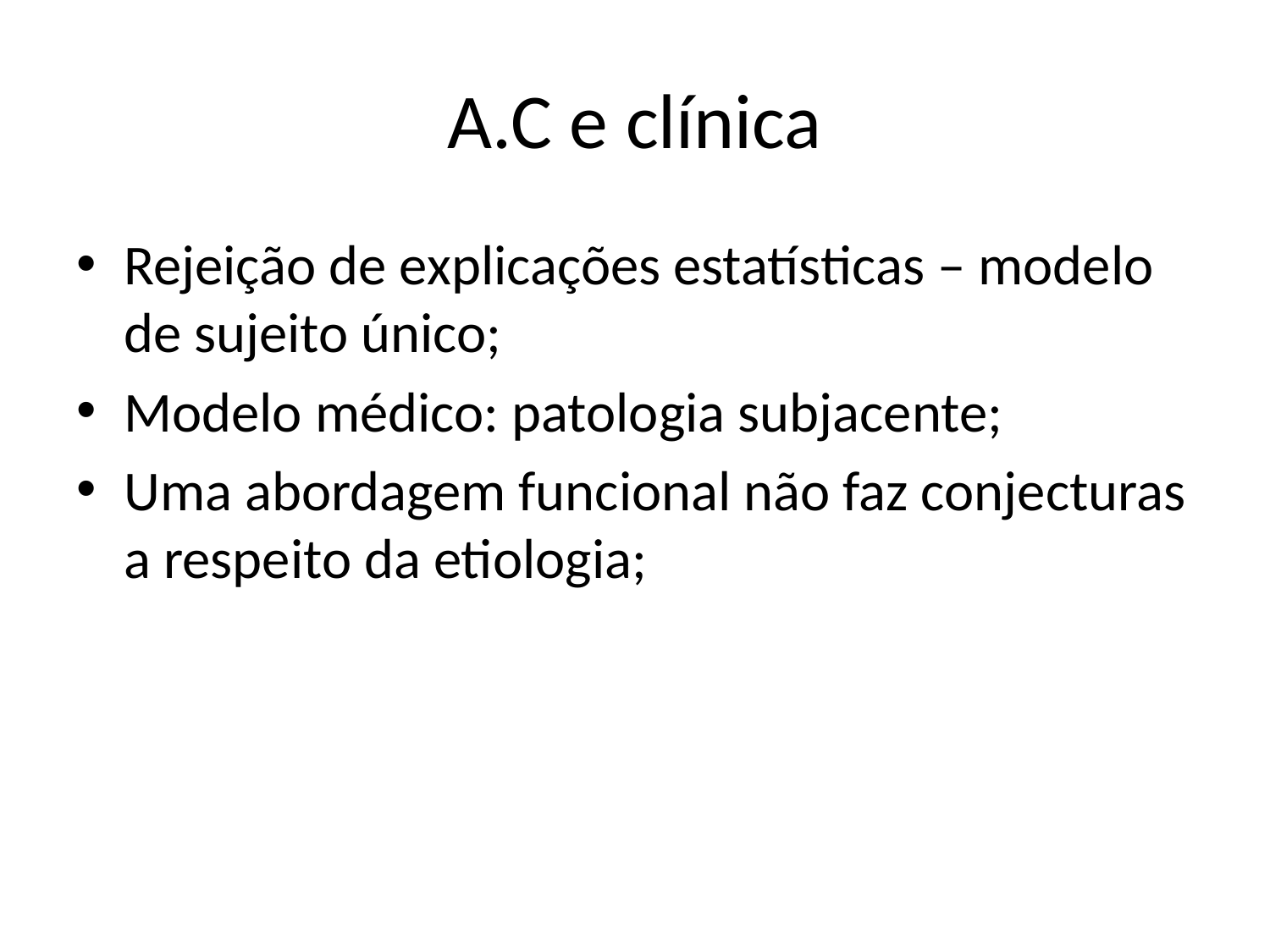

# A.C e clínica
Rejeição de explicações estatísticas – modelo de sujeito único;
Modelo médico: patologia subjacente;
Uma abordagem funcional não faz conjecturas a respeito da etiologia;